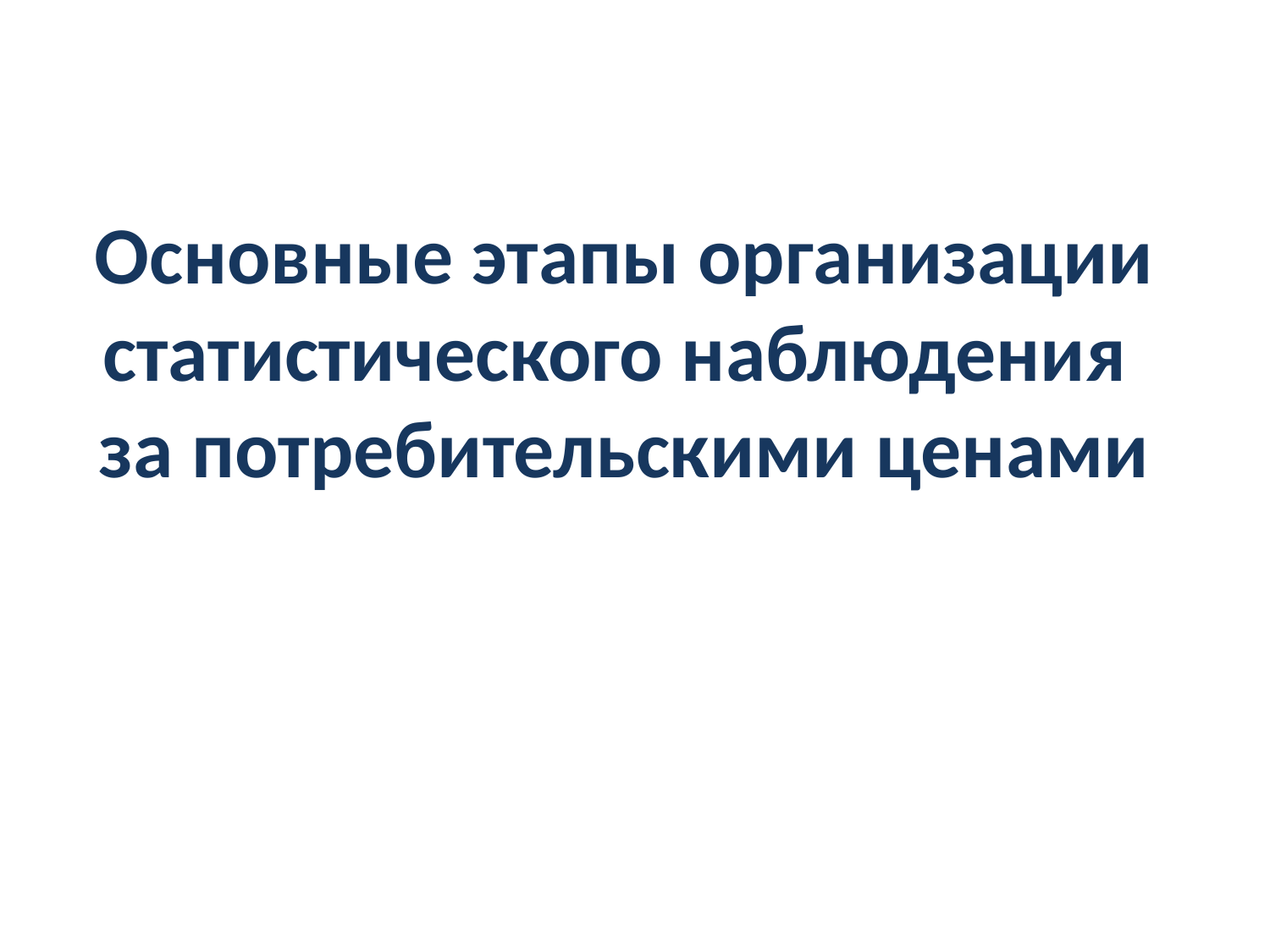

Основные этапы организации статистического наблюдения
за потребительскими ценами